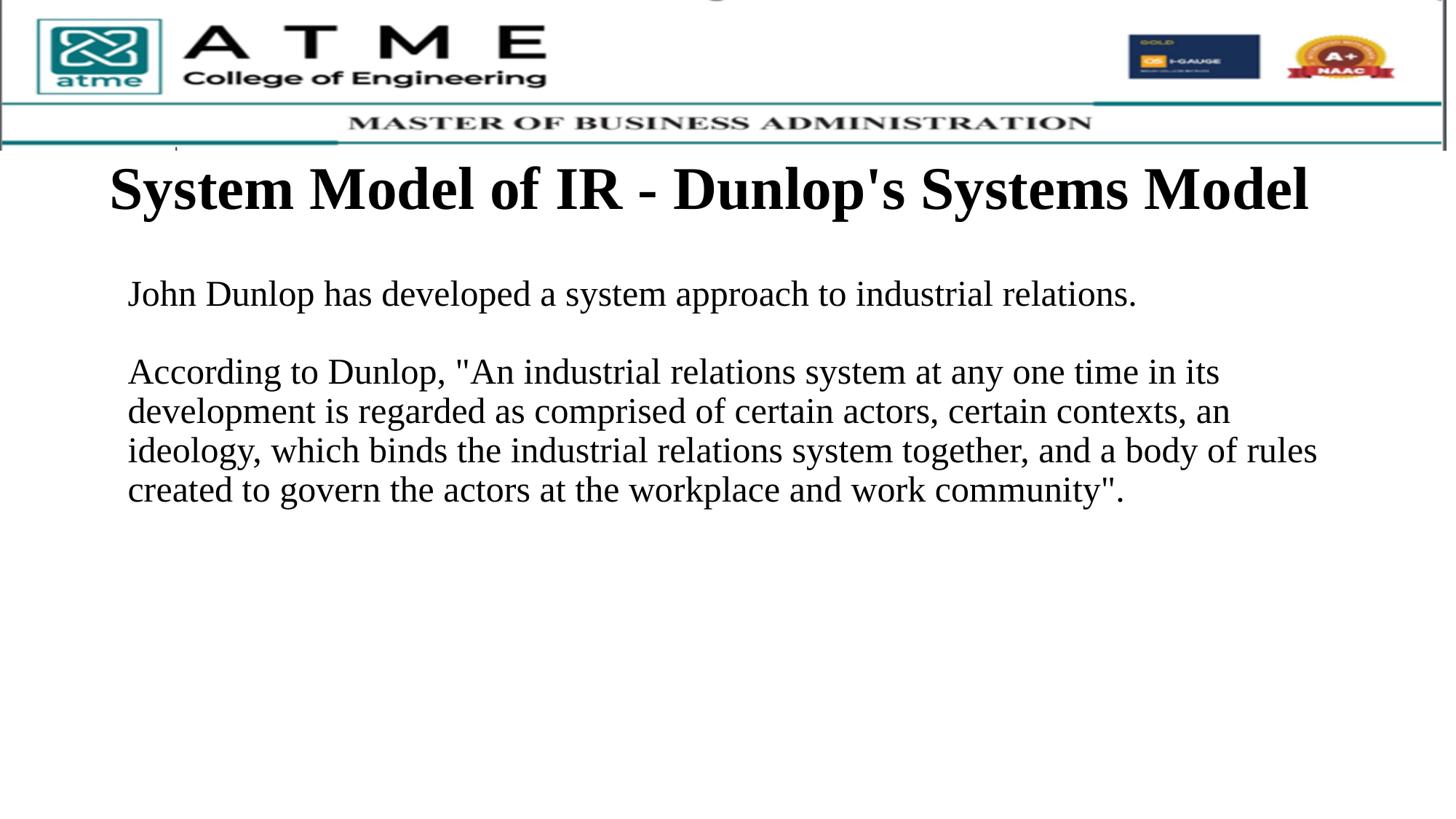

# System Model of IR - Dunlop's Systems Model
John Dunlop has developed a system approach to industrial relations.
According to Dunlop, "An industrial relations system at any one time in its development is regarded as comprised of certain actors, certain contexts, an ideology, which binds the industrial relations system together, and a body of rules created to govern the actors at the workplace and work community".